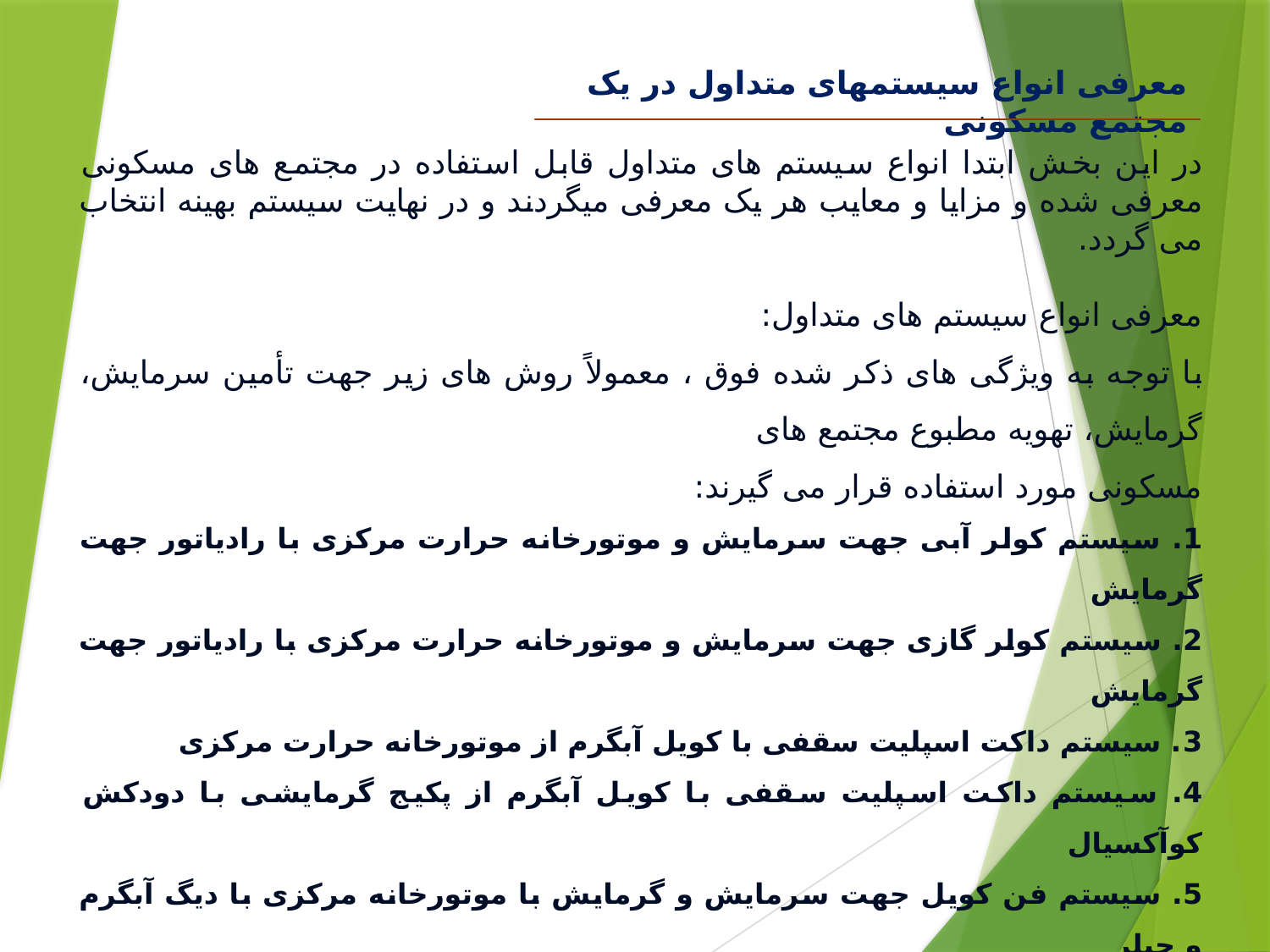

معرفی انواع سیستم‏های متداول در یک مجتمع مسکونی
در این بخش ابتدا انواع سیستم های متداول قابل استفاده در مجتمع های مسکونی معرفی شده و مزایا و معایب هر یک معرفی می‏گردند و در نهایت سیستم بهینه انتخاب می گردد.

معرفی انواع سیستم های متداول:
با توجه به ویژگی های ذکر شده فوق ، معمولاً روش های زیر جهت تأمین سرمایش، گرمایش، تهویه مطبوع مجتمع های
مسکونی مورد استفاده قرار می گیرند:
1. سیستم کولر آبی جهت سرمایش و موتورخانه حرارت مرکزی با رادیاتور جهت گرمایش
2. سیستم کولر گازی جهت سرمایش و موتورخانه حرارت مرکزی با رادیاتور جهت گرمایش
3. سیستم داکت اسپلیت سقفی با کویل آبگرم از موتورخانه حرارت مرکزی
4. سیستم داکت اسپلیت سقفی با کویل آبگرم از پکیج گرمایشی با دودکش کوآکسیال
5. سیستم فن کویل جهت سرمایش و گرمایش با موتورخانه مرکزی با دیگ آبگرم و چیلر